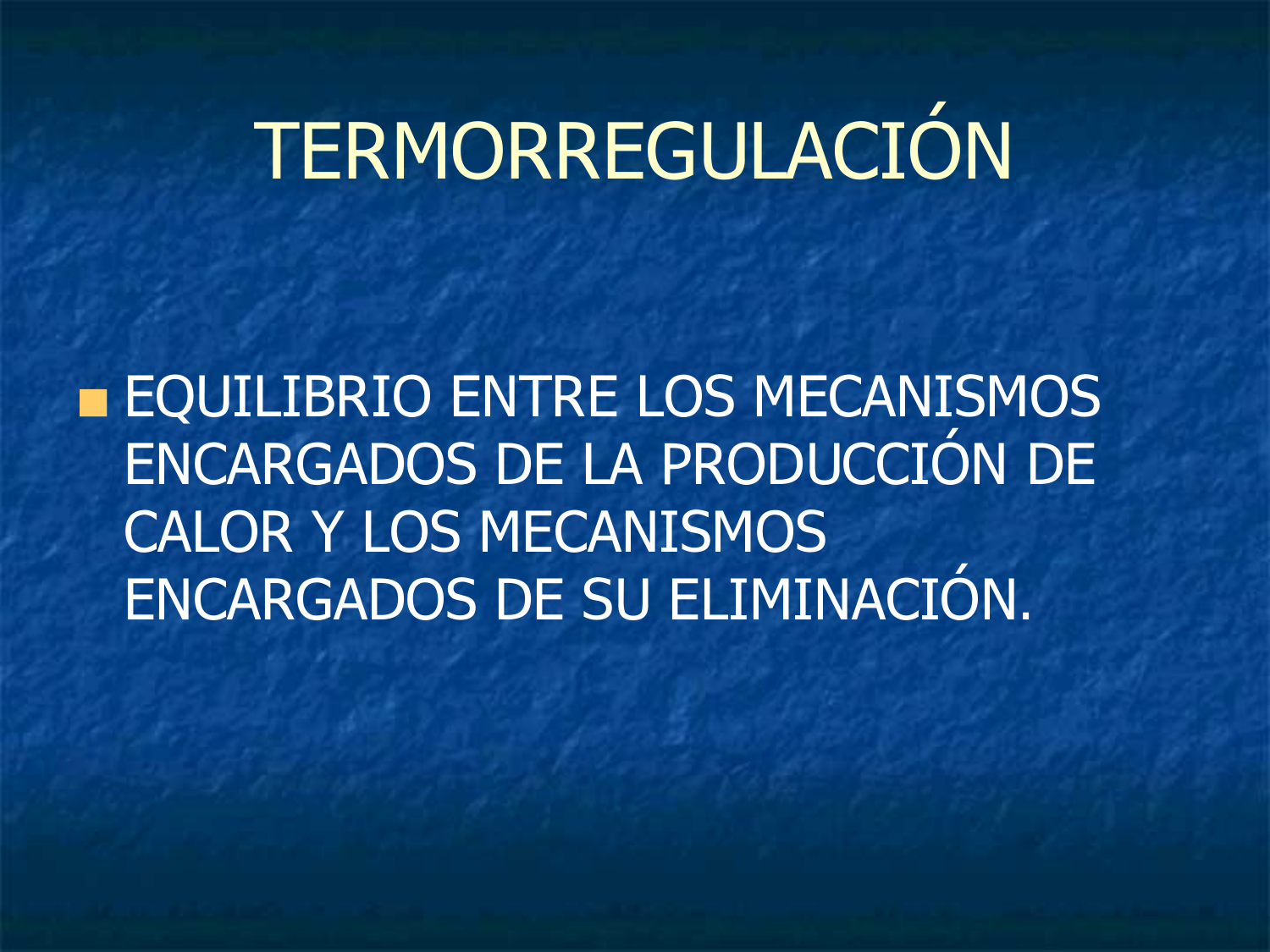

# TERMORREGULACIÓN

EQUILIBRIO ENTRE LOS MECANISMOS ENCARGADOS DE LA PRODUCCIÓN DE CALOR Y LOS MECANISMOS ENCARGADOS DE SU ELIMINACIÓN.